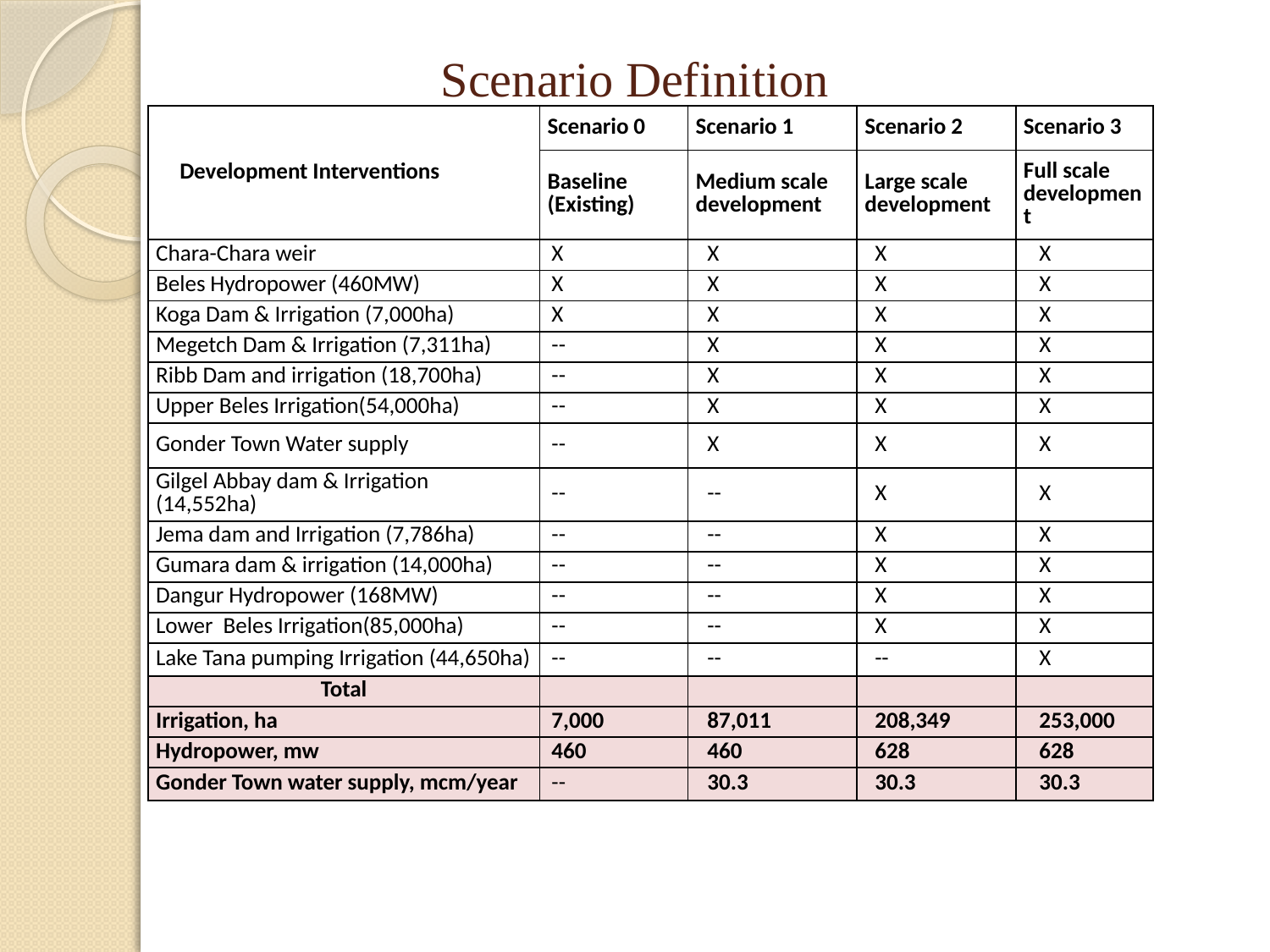

# Scenario Definition
| Development Interventions | Scenario 0 | Scenario 1 | Scenario 2 | Scenario 3 |
| --- | --- | --- | --- | --- |
|  | Baseline (Existing) | Medium scale development | Large scale development | Full scale development |
| Chara-Chara weir | X | X | X | X |
| Beles Hydropower (460MW) | X | X | X | X |
| Koga Dam & Irrigation (7,000ha) | X | X | X | X |
| Megetch Dam & Irrigation (7,311ha) | -- | X | X | X |
| Ribb Dam and irrigation (18,700ha) | -- | X | X | X |
| Upper Beles Irrigation(54,000ha) | -- | X | X | X |
| Gonder Town Water supply | -- | X | X | X |
| Gilgel Abbay dam & Irrigation (14,552ha) | -- | -- | X | X |
| Jema dam and Irrigation (7,786ha) | -- | -- | X | X |
| Gumara dam & irrigation (14,000ha) | -- | -- | X | X |
| Dangur Hydropower (168MW) | -- | -- | X | X |
| Lower Beles Irrigation(85,000ha) | -- | -- | X | X |
| Lake Tana pumping Irrigation (44,650ha) | -- | -- | -- | X |
| Total |  |  |  |  |
| Irrigation, ha | 7,000 | 87,011 | 208,349 | 253,000 |
| Hydropower, mw | 460 | 460 | 628 | 628 |
| Gonder Town water supply, mcm/year | -- | 30.3 | 30.3 | 30.3 |